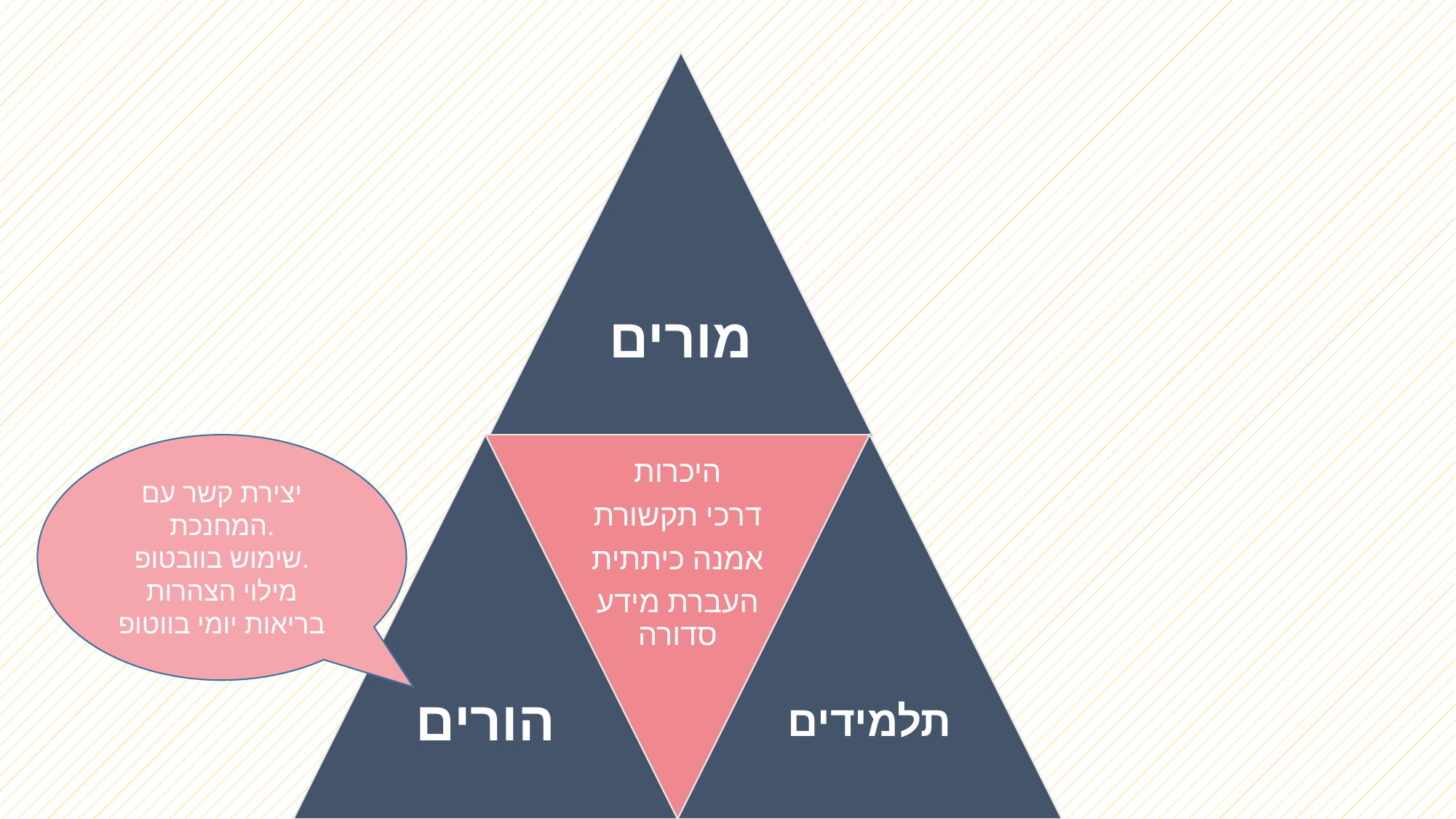

מורים
הורים

היכרות
דרכי תקשורת
אמנה כיתתית
העברת מידע סדורה
תלמידים
יצירת קשר עם המחנכת.
שימוש בוובטופ.
מילוי הצהרות בריאות יומי בווטופ